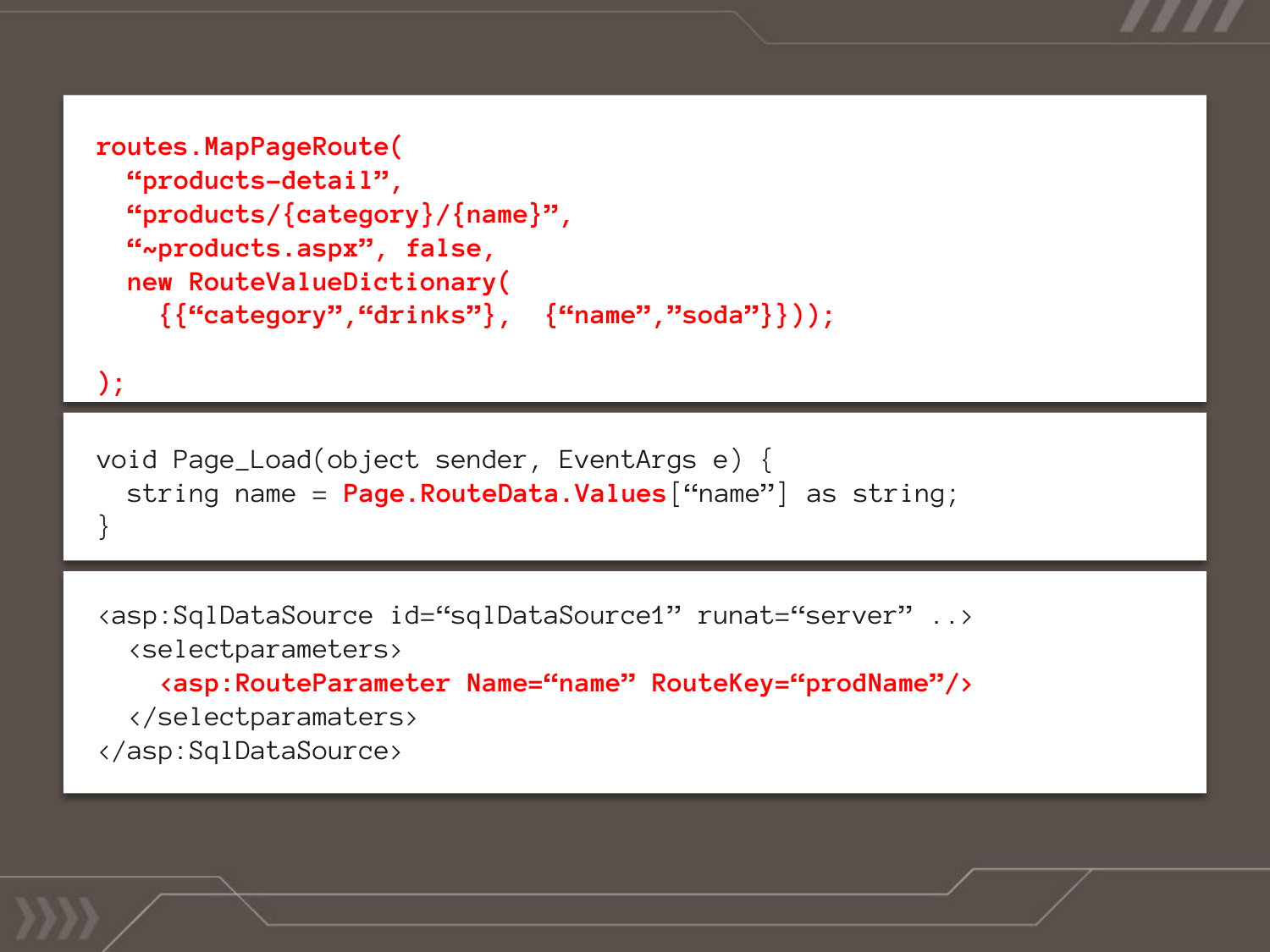

routes.MapPageRoute(
  “products-detail”,
  “products/{category}/{name}”,
  “~products.aspx”, false,
  new RouteValueDictionary(
    {{“category”,“drinks”},  {“name”,”soda”}}));
);

void Page_Load(object sender, EventArgs e) {
  string name = Page.RouteData.Values[“name”] as string;
}

<asp:SqlDataSource id=“sqlDataSource1” runat=“server” ..>
  <selectparameters>
    <asp:RouteParameter Name=“name” RouteKey=“prodName”/>
  </selectparamaters>
</asp:SqlDataSource>